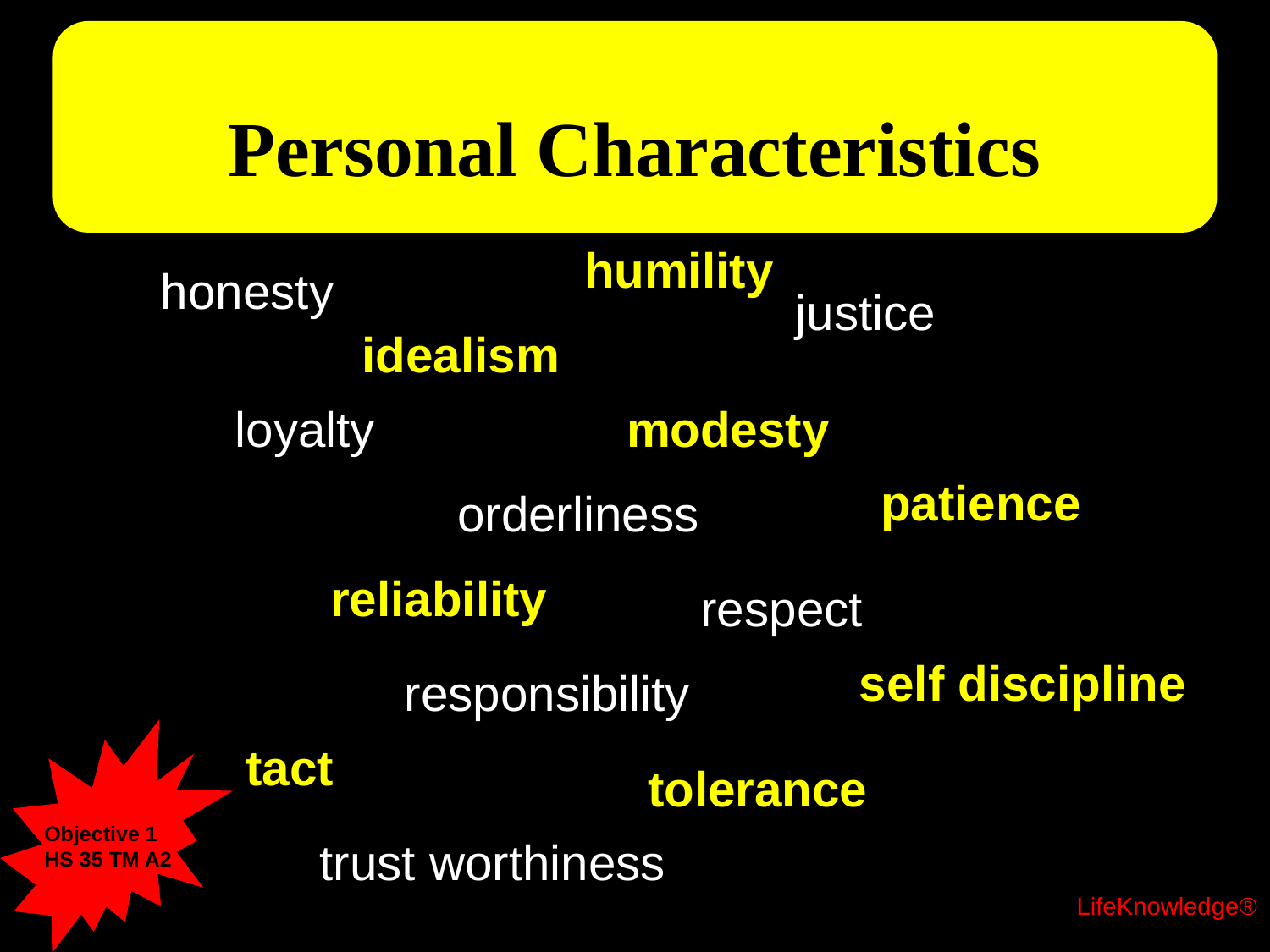

# Personal Characteristics
humility
honesty
justice
idealism
loyalty
modesty
patience
orderliness
reliability
respect
self discipline
responsibility
tact
tolerance
Objective 1
HS 35 TM A2
trust worthiness
LifeKnowledge®